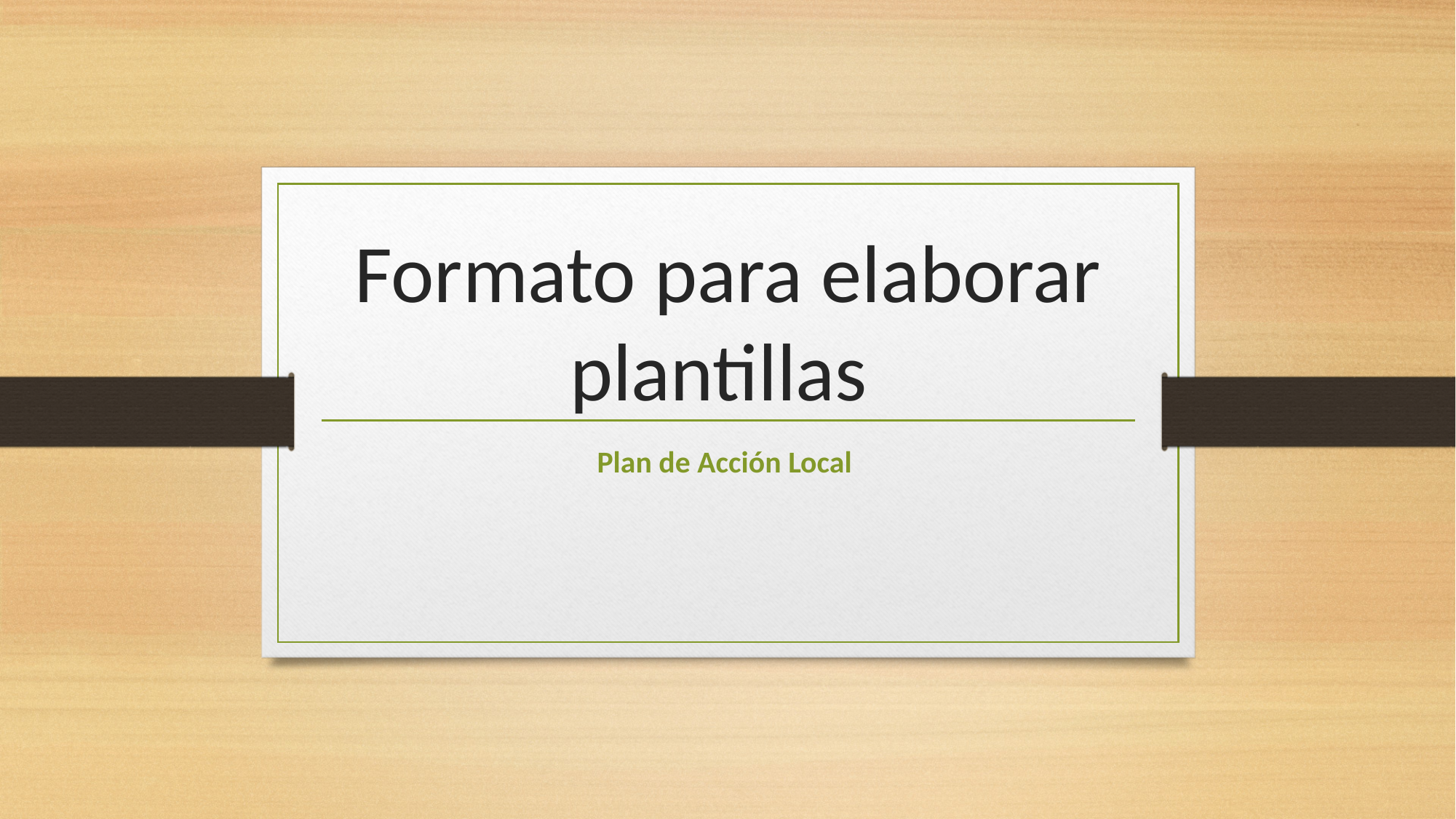

# Formato para elaborar plantillas
Plan de Acción Local